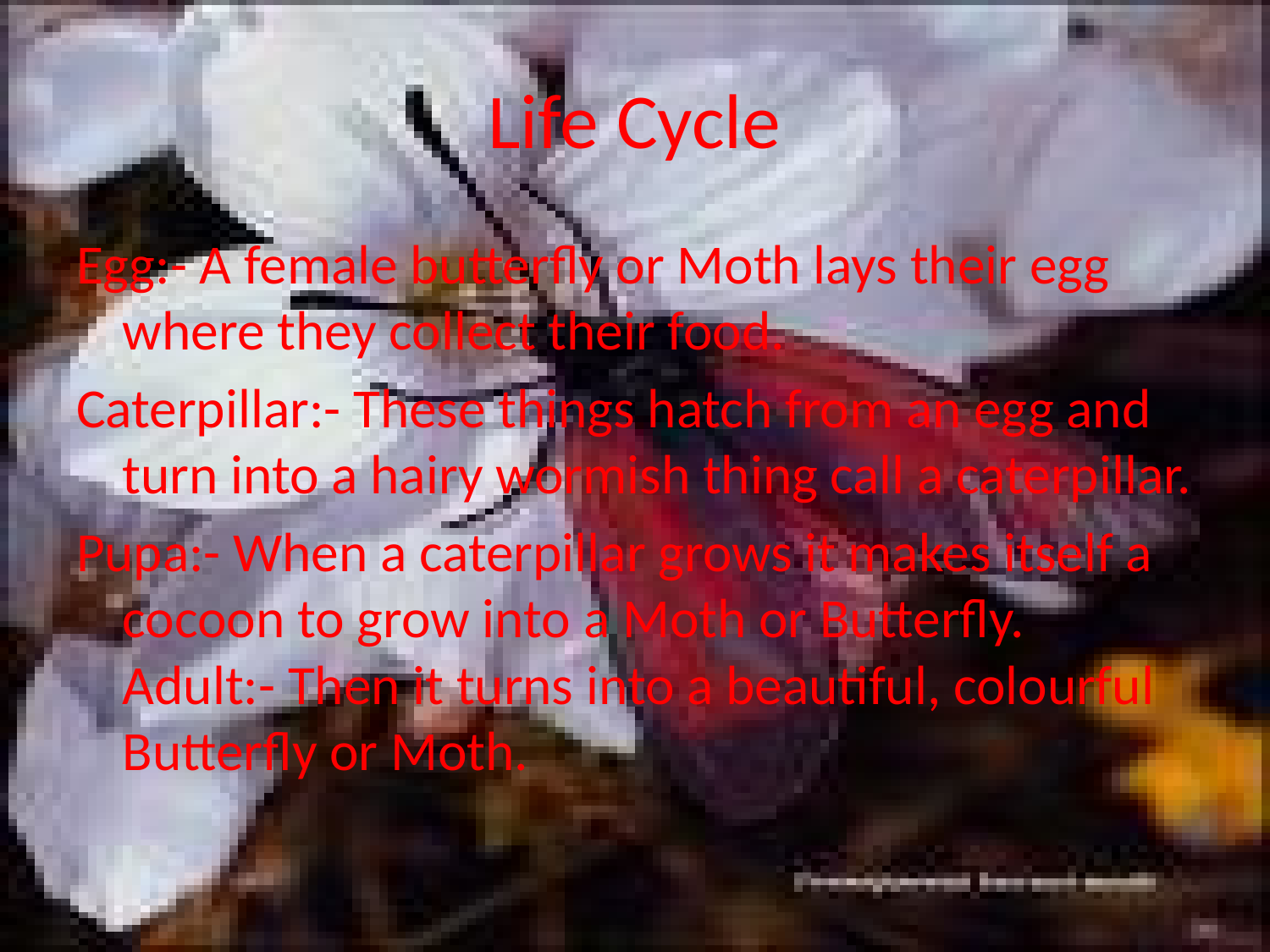

# Life Cycle
Egg:- A female butterfly or Moth lays their egg where they collect their food.
Caterpillar:- These things hatch from an egg and turn into a hairy wormish thing call a caterpillar.
Pupa:- When a caterpillar grows it makes itself a cocoon to grow into a Moth or Butterfly.
Adult:- Then it turns into a beautiful, colourful Butterfly or Moth.